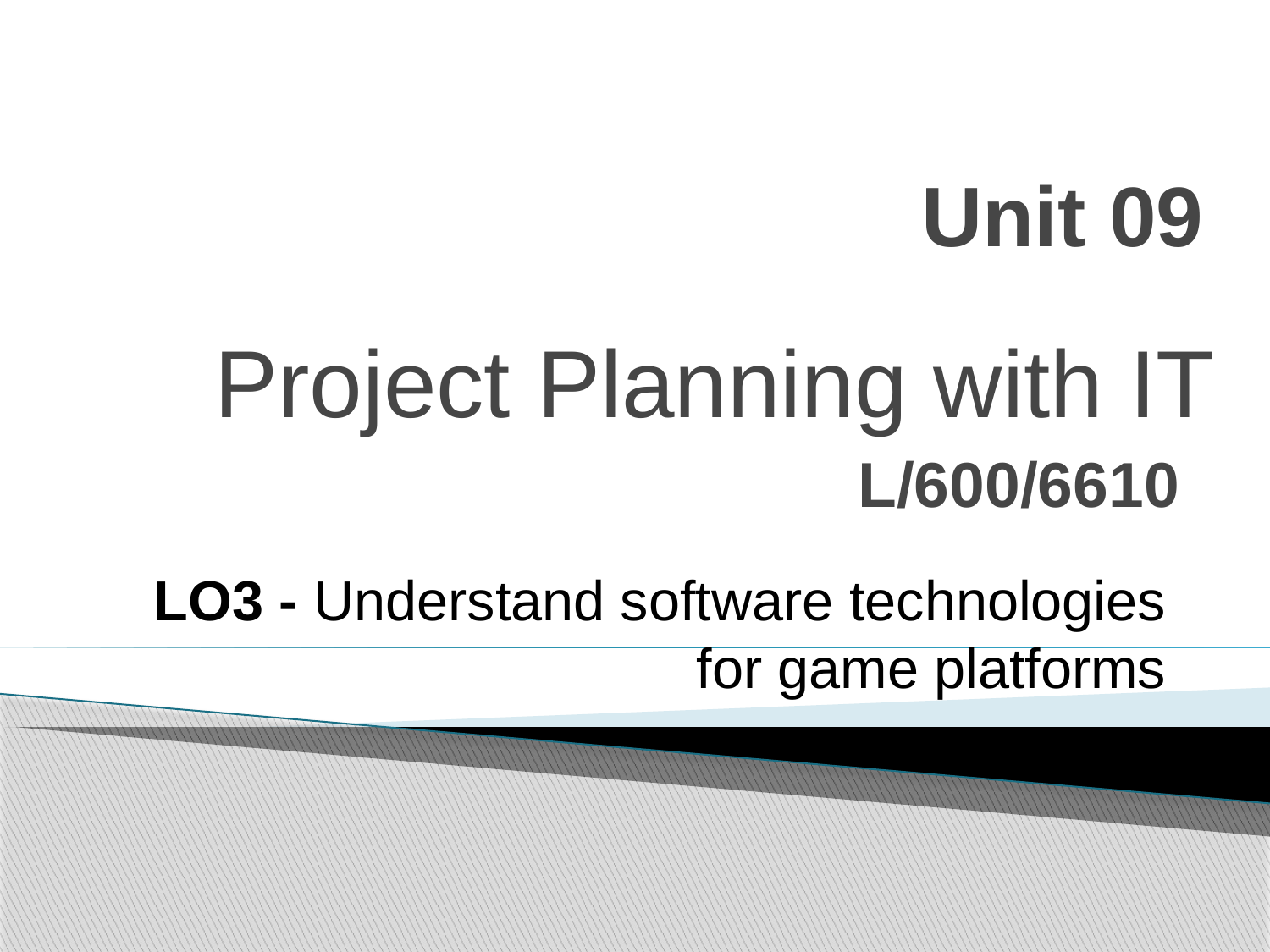

# Unit 09
 Project Planning with IT
L/600/6610
LO3 - Understand software technologies
for game platforms